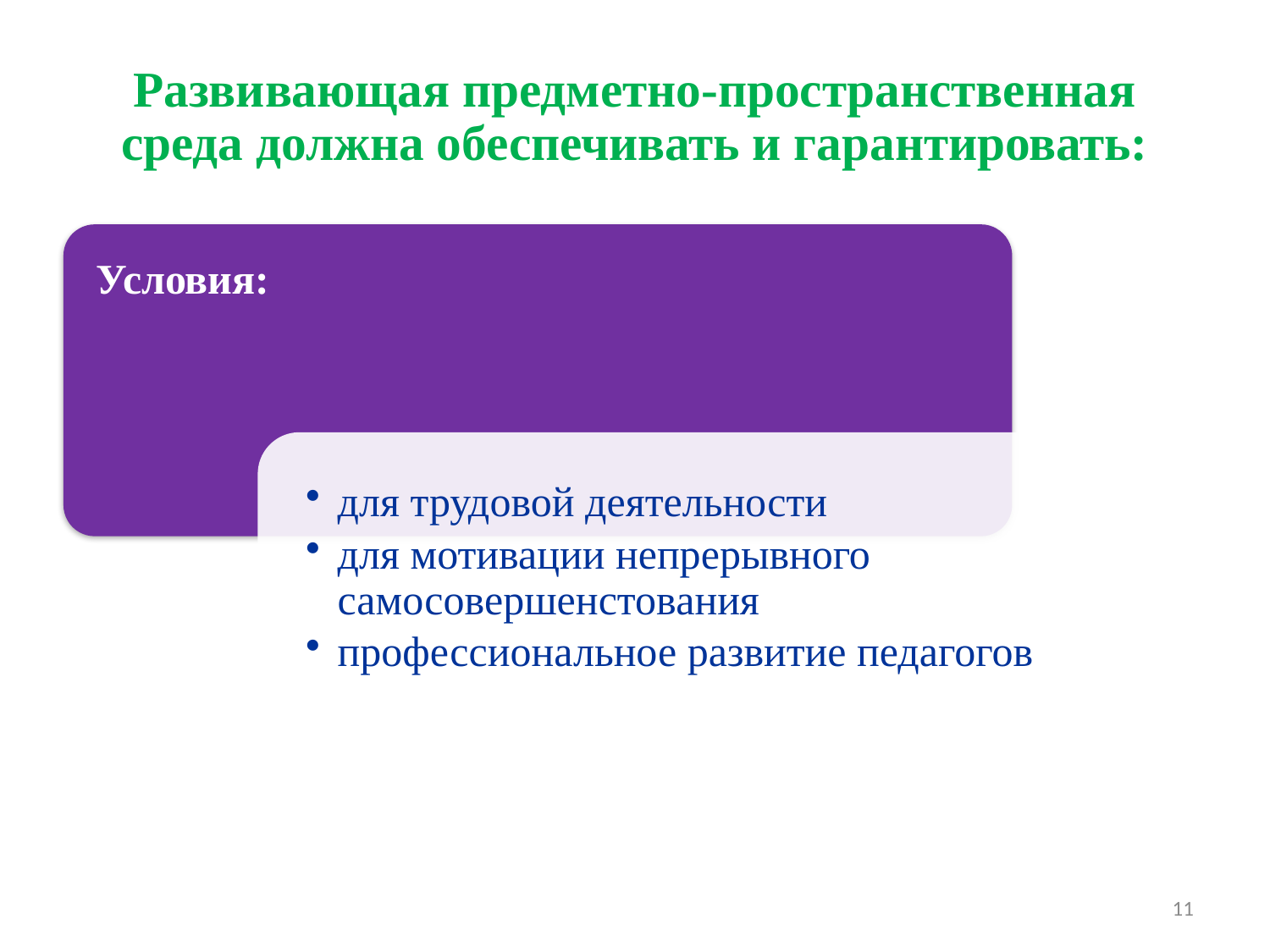

Требования к развивающей предметно-пространственной среде
# Развивающая предметно-пространственная среда должна обеспечивать и гарантировать:
Условия:
для трудовой деятельности
для мотивации непрерывного самосовершенстования
профессиональное развитие педагогов

11